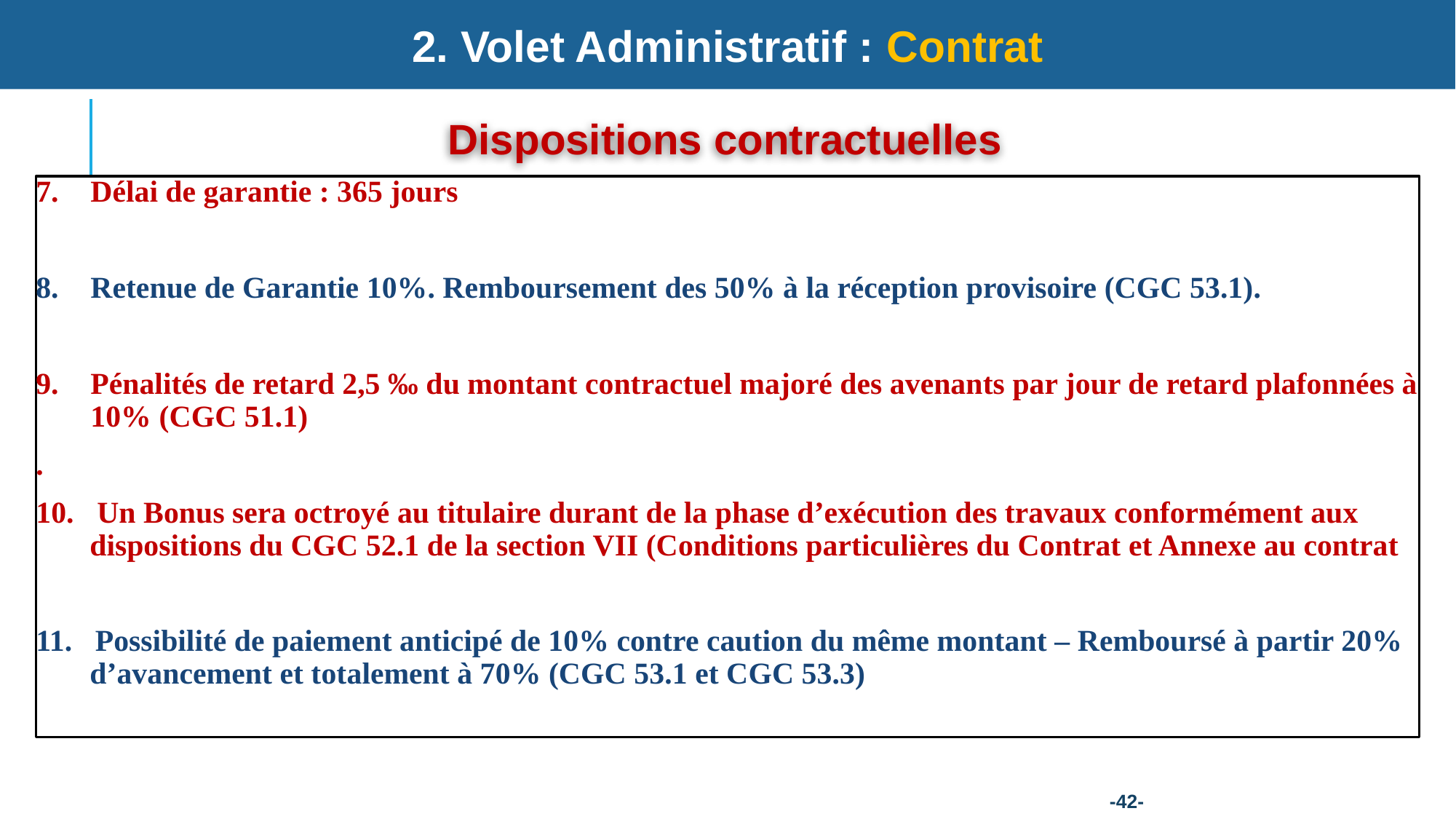

2. Volet Administratif : Contrat
Dispositions contractuelles
Délai de garantie : 365 jours

Retenue de Garantie 10%. Remboursement des 50% à la réception provisoire (CGC 53.1).

Pénalités de retard 2,5 ‰ du montant contractuel majoré des avenants par jour de retard plafonnées à 10% (CGC 51.1)
.
10.   Un Bonus sera octroyé au titulaire durant de la phase d’exécution des travaux conformément aux dispositions du CGC 52.1 de la section VII (Conditions particulières du Contrat et Annexe au contrat

11.   Possibilité de paiement anticipé de 10% contre caution du même montant – Remboursé à partir 20% d’avancement et totalement à 70% (CGC 53.1 et CGC 53.3)

-42-